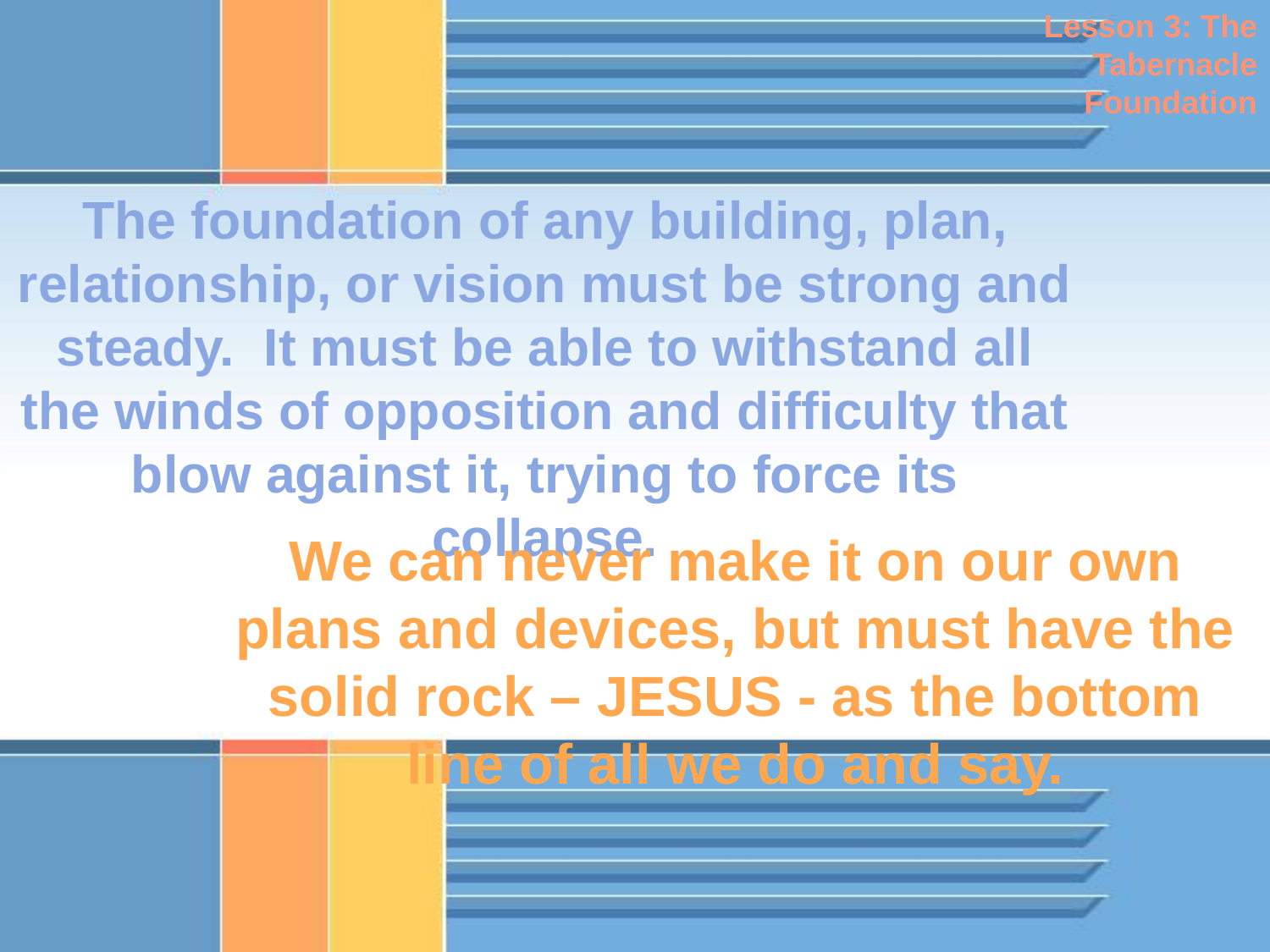

Lesson 3: The Tabernacle Foundation
The foundation of any building, plan, relationship, or vision must be strong and steady.  It must be able to withstand all the winds of opposition and difficulty that blow against it, trying to force its collapse.
We can never make it on our own plans and devices, but must have the solid rock – JESUS - as the bottom line of all we do and say.